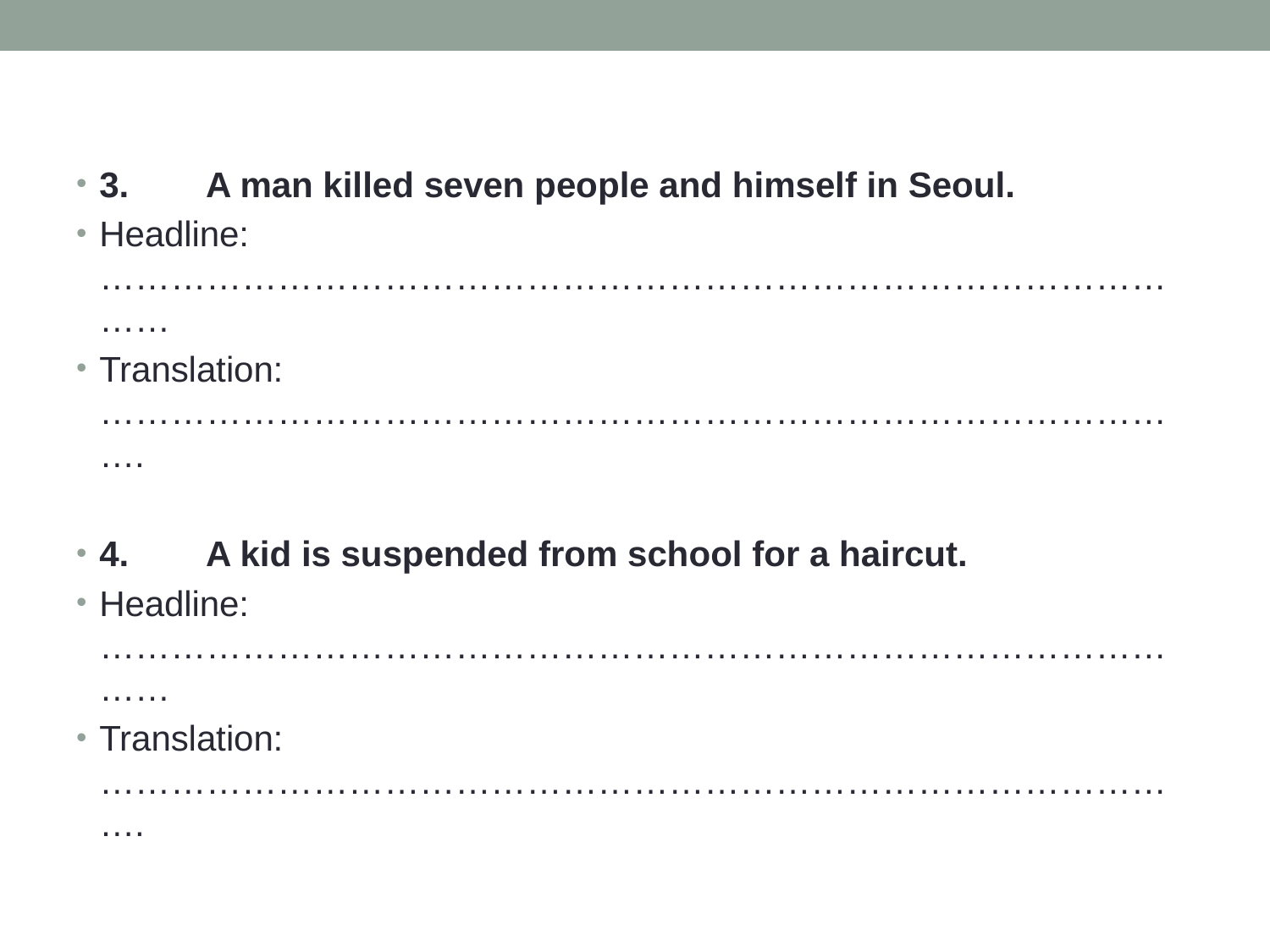

3.	A man killed seven people and himself in Seoul.
Headline: ……………………………………………………………………………………
Translation: ………………………………………………………………………………….

4.	A kid is suspended from school for a haircut.
Headline: ……………………………………………………………………………………
Translation: ………………………………………………………………………………….